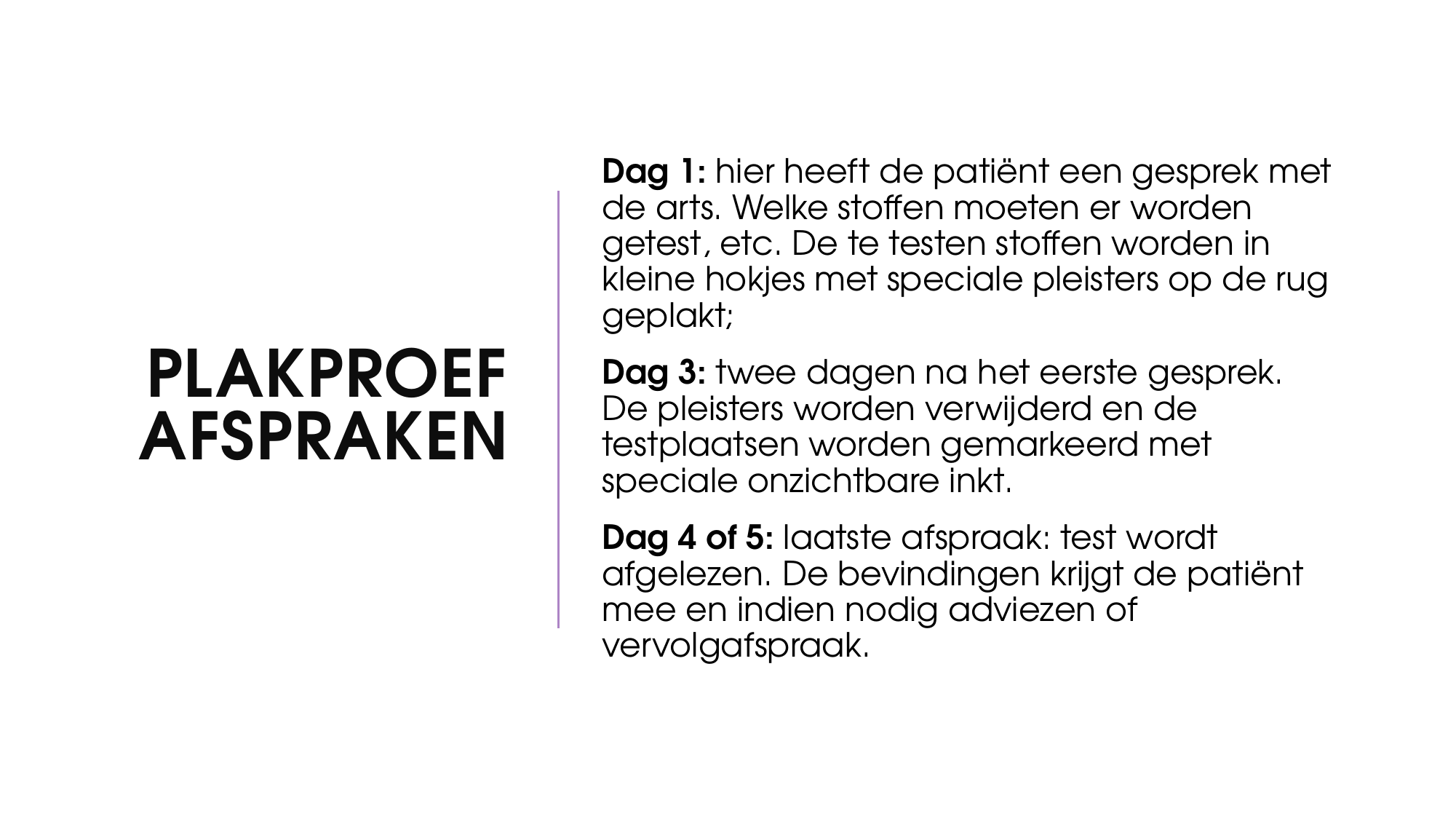

# Plakproef afspraken
Dag 1: hier heeft de patiënt een gesprek met de arts. Welke stoffen moeten er worden getest, etc. De te testen stoffen worden in kleine hokjes met speciale pleisters op de rug geplakt;
Dag 3: twee dagen na het eerste gesprek. De pleisters worden verwijderd en de testplaatsen worden gemarkeerd met speciale onzichtbare inkt.
Dag 4 of 5: laatste afspraak: test wordt afgelezen. De bevindingen krijgt de patiënt mee en indien nodig adviezen of vervolgafspraak.